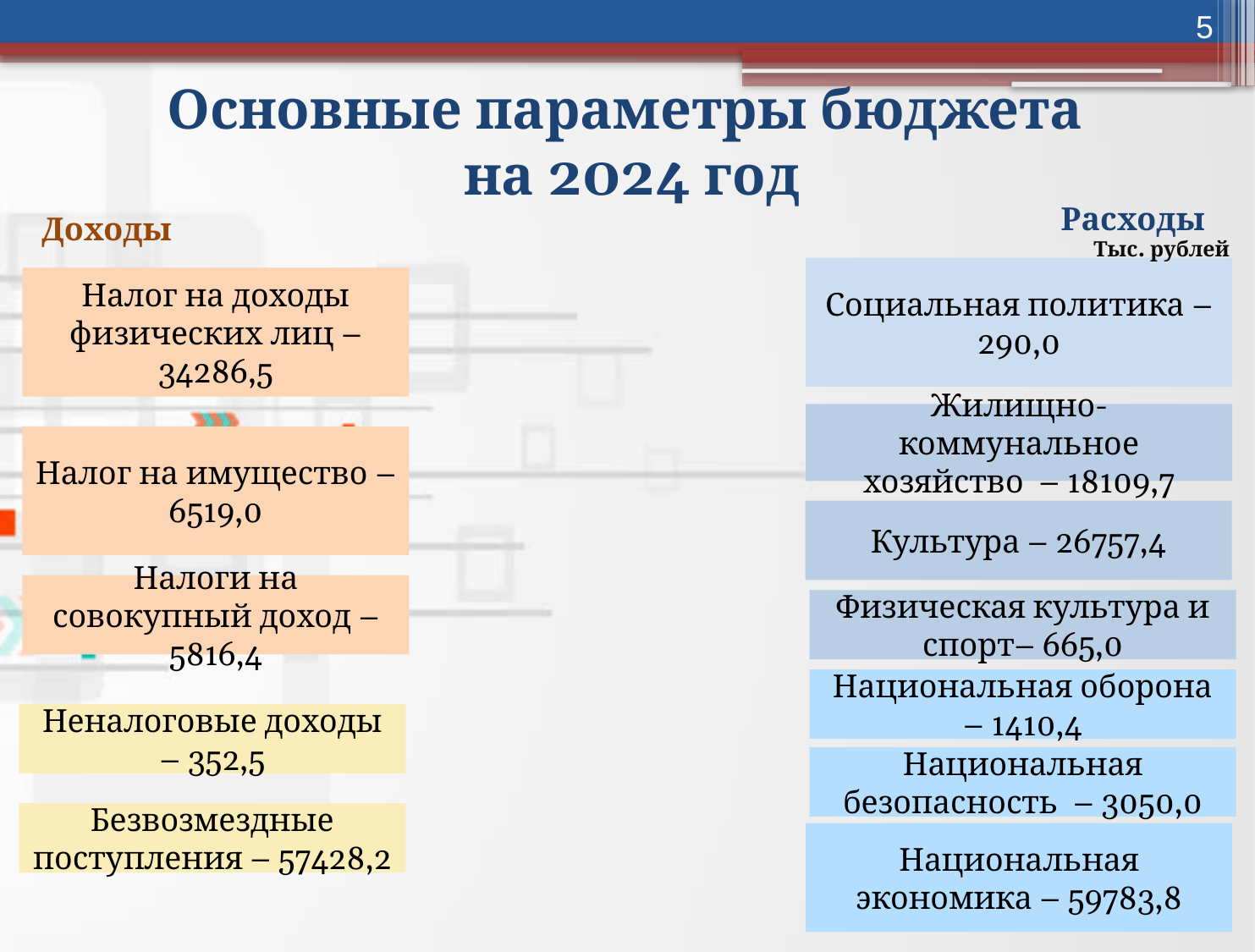

5
Основные параметры бюджета
на 2024 год

Расходы
Доходы
Тыс. рублей
Социальная политика – 290,0
Налог на доходы физических лиц – 34286,5
Жилищно-коммунальное хозяйство  – 18109,7
Налог на имущество – 6519,0
Культура – 26757,4
Налоги на совокупный доход – 5816,4
Физическая культура и спорт– 665,0
Национальная оборона – 1410,4
Неналоговые доходы – 352,5
Национальная безопасность  – 3050,0
Безвозмездные поступления – 57428,2
Национальная экономика – 59783,8